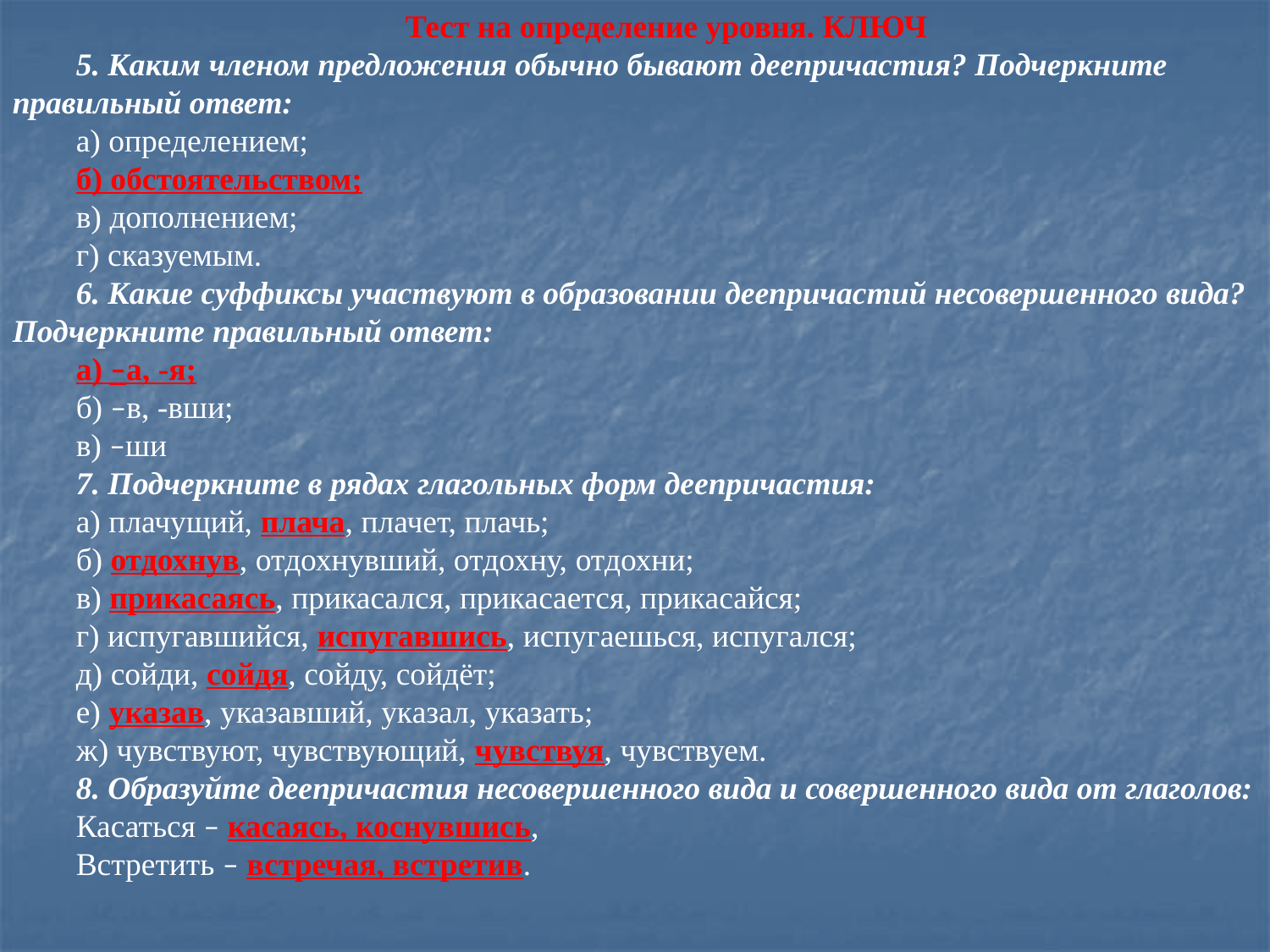

Тест на определение уровня. КЛЮЧ
5. Каким членом предложения обычно бывают деепричастия? Подчеркните правильный ответ:
а) определением;
б) обстоятельством;
в) дополнением;
г) сказуемым.
6. Какие суффиксы участвуют в образовании деепричастий несовершенного вида? Подчеркните правильный ответ:
а) –а, -я;
б) –в, -вши;
в) –ши
7. Подчеркните в рядах глагольных форм деепричастия:
а) плачущий, плача, плачет, плачь;
б) отдохнув, отдохнувший, отдохну, отдохни;
в) прикасаясь, прикасался, прикасается, прикасайся;
г) испугавшийся, испугавшись, испугаешься, испугался;
д) сойди, сойдя, сойду, сойдёт;
е) указав, указавший, указал, указать;
ж) чувствуют, чувствующий, чувствуя, чувствуем.
8. Образуйте деепричастия несовершенного вида и совершенного вида от глаголов:
Касаться – касаясь, коснувшись,
Встретить – встречая, встретив.